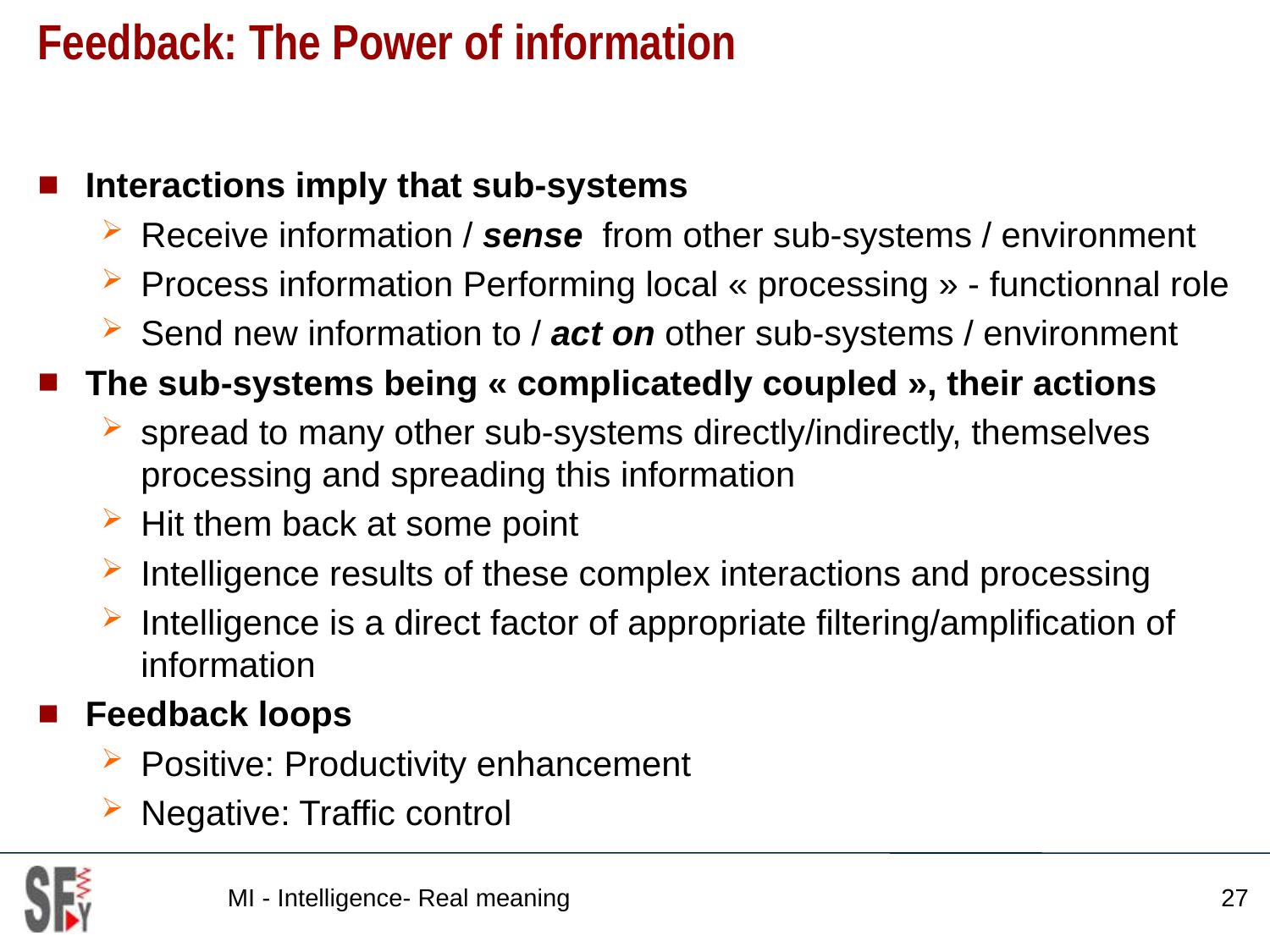

# Feedback: The Power of information
Interactions imply that sub-systems
Receive information / sense  from other sub-systems / environment
Process information Performing local « processing » - functionnal role
Send new information to / act on other sub-systems / environment
The sub-systems being « complicatedly coupled », their actions
spread to many other sub-systems directly/indirectly, themselves processing and spreading this information
Hit them back at some point
Intelligence results of these complex interactions and processing
Intelligence is a direct factor of appropriate filtering/amplification of information
Feedback loops
Positive: Productivity enhancement
Negative: Traffic control
MI - Intelligence- Real meaning
27